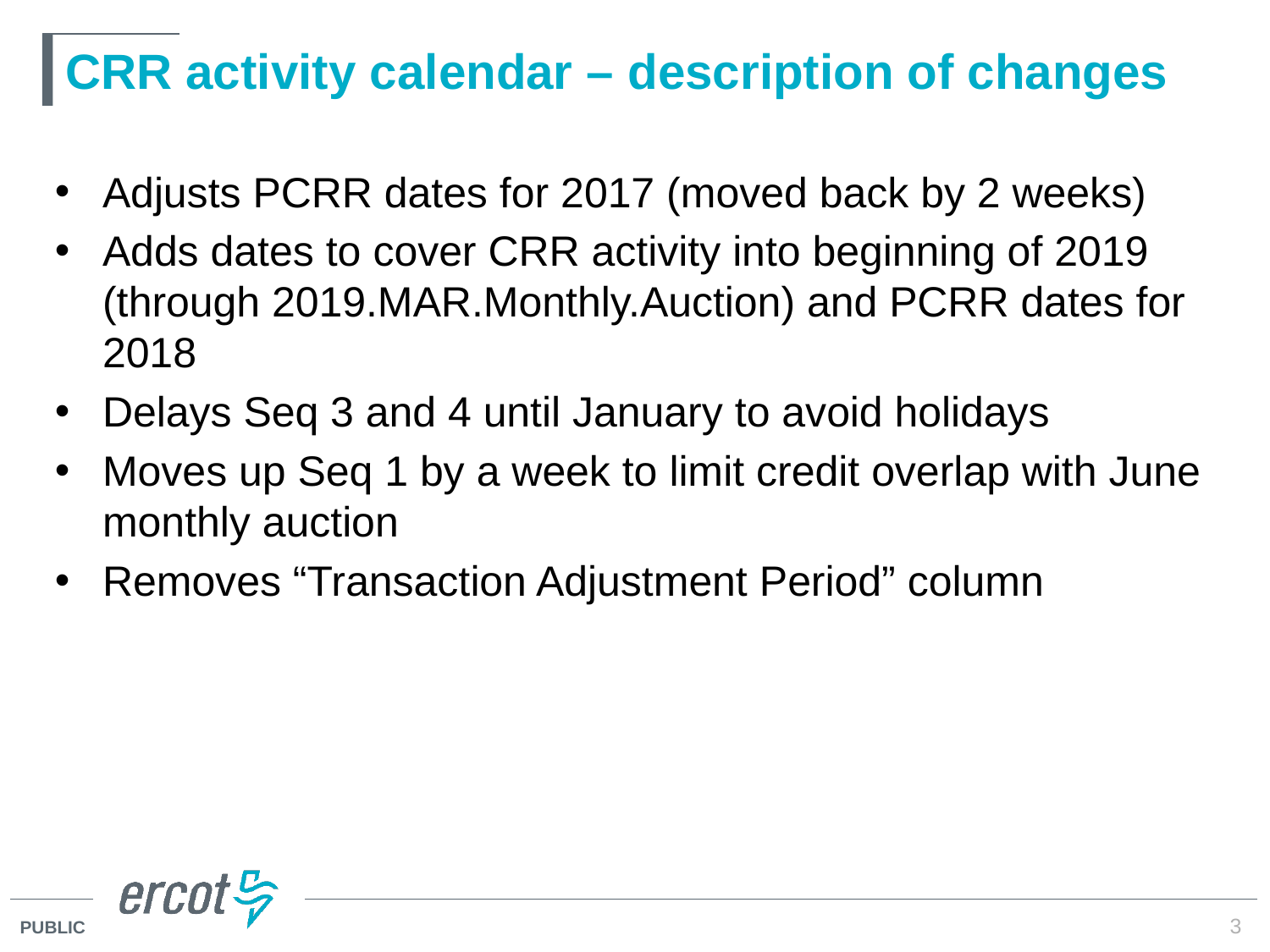

# CRR activity calendar – description of changes
Adjusts PCRR dates for 2017 (moved back by 2 weeks)
Adds dates to cover CRR activity into beginning of 2019 (through 2019.MAR.Monthly.Auction) and PCRR dates for 2018
Delays Seq 3 and 4 until January to avoid holidays
Moves up Seq 1 by a week to limit credit overlap with June monthly auction
Removes “Transaction Adjustment Period” column

3